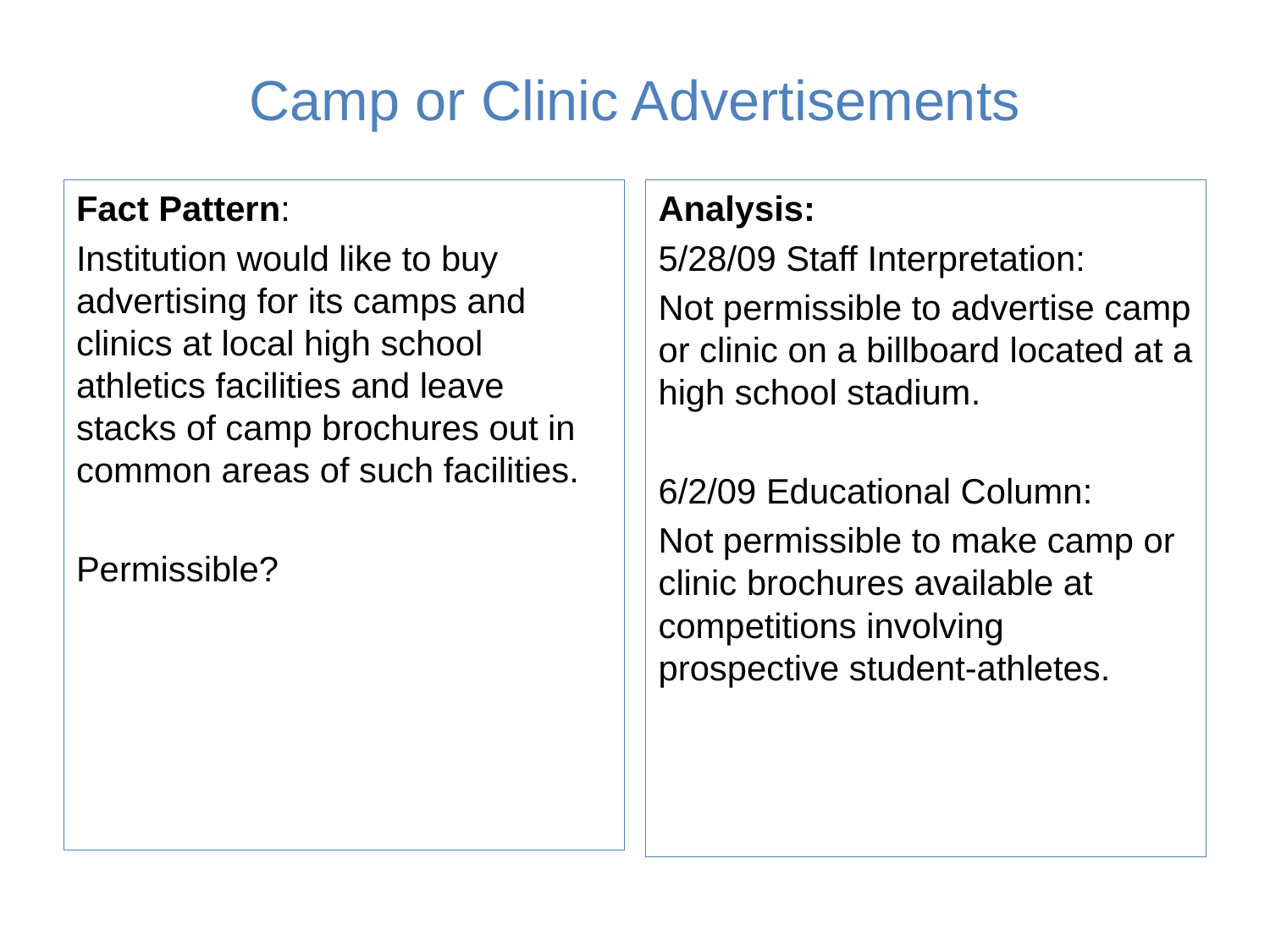

# Camp or Clinic Advertisements
Fact Pattern:
Institution would like to buy advertising for its camps and clinics at local high school athletics facilities and leave stacks of camp brochures out in common areas of such facilities.

Permissible?
Analysis:
5/28/09 Staff Interpretation:
Not permissible to advertise camp or clinic on a billboard located at a high school stadium.

6/2/09 Educational Column:
Not permissible to make camp or clinic brochures available at competitions involving prospective student-athletes.